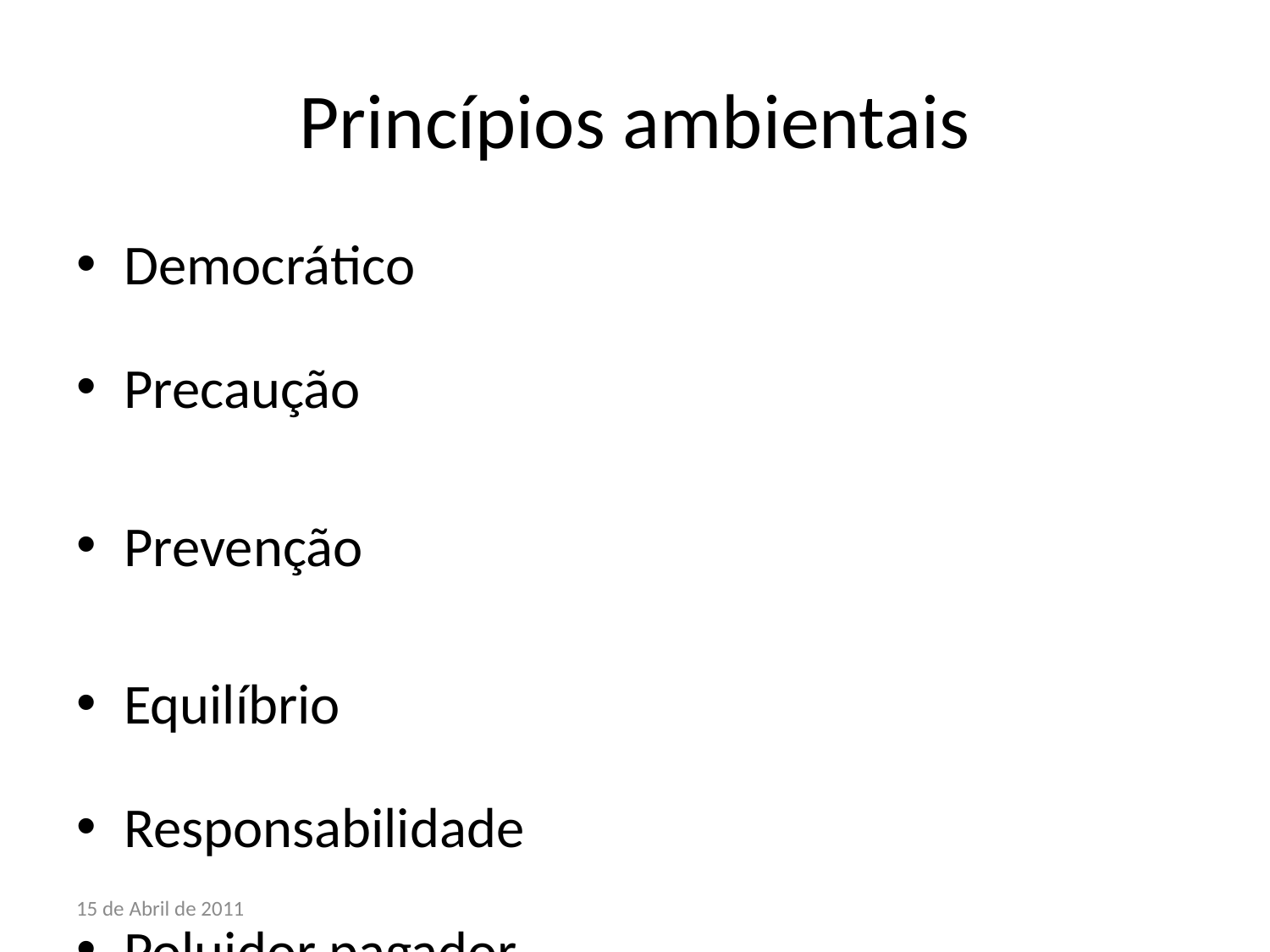

# Princípios ambientais
Democrático

Precaução

Prevenção

Equilíbrio

Responsabilidade

Poluidor pagador
15 de Abril de 2011
Proteja o Ambiente
11